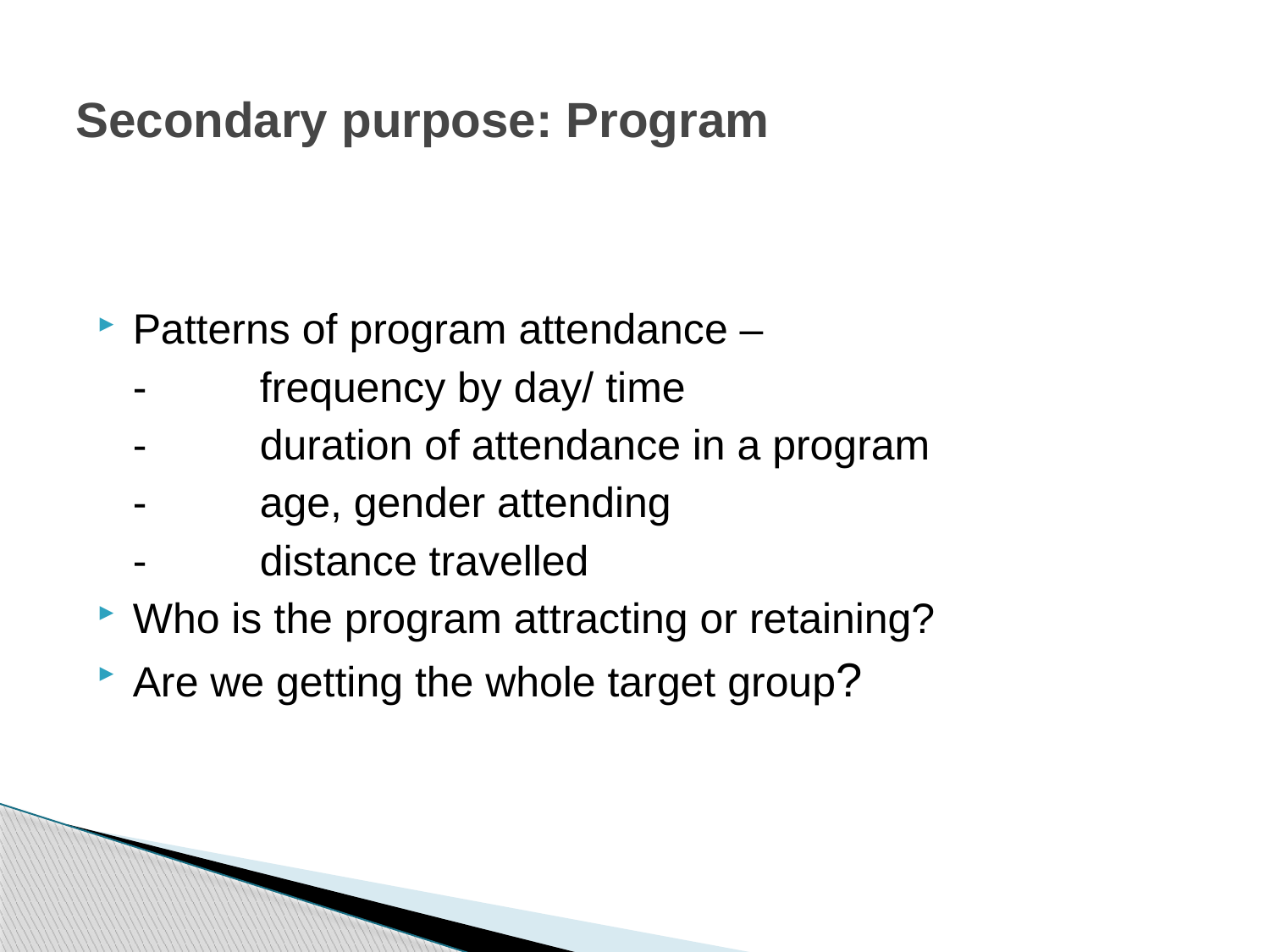

# Secondary purpose: Program

Patterns of program attendance –
	-	frequency by day/ time
	-	duration of attendance in a program
	-	age, gender attending
	-	distance travelled
Who is the program attracting or retaining?
Are we getting the whole target group?